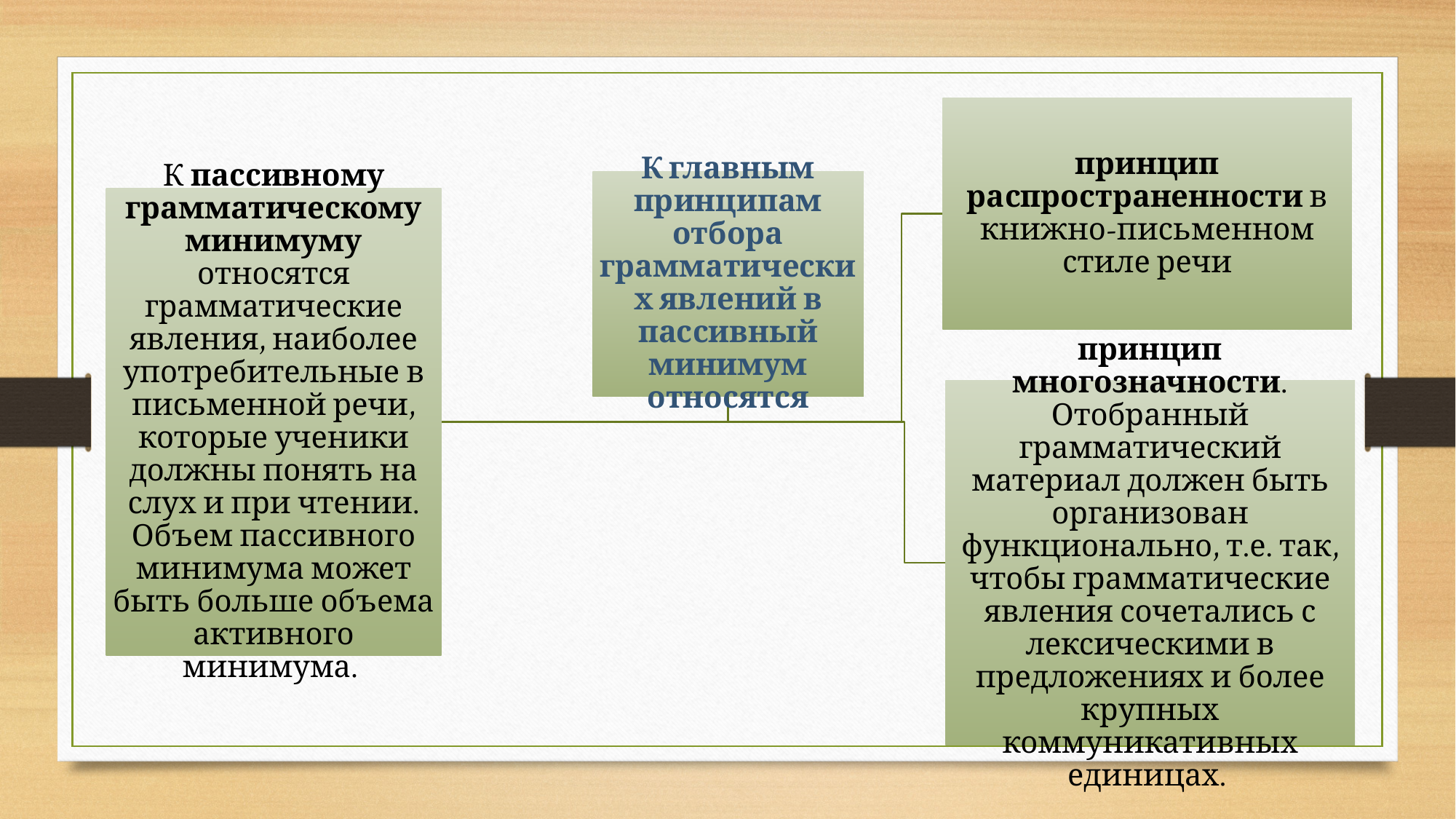

К пассивному грамматическому минимуму относятся грамматические явления, наиболее употребительные в письменной речи, которые ученики должны понять на слух и при чтении. Объем пассивного минимума может быть больше объема активного минимума.
принцип распространенности в книжно-письменном стиле речи
принцип многозначности. Отобранный грамматический материал должен быть организован функционально, т.е. так, чтобы грамматические явления сочетались с лексическими в предложениях и более крупных коммуникативных единицах.
К главным принципам отбора грамматических явлений в пассивный минимум относятся